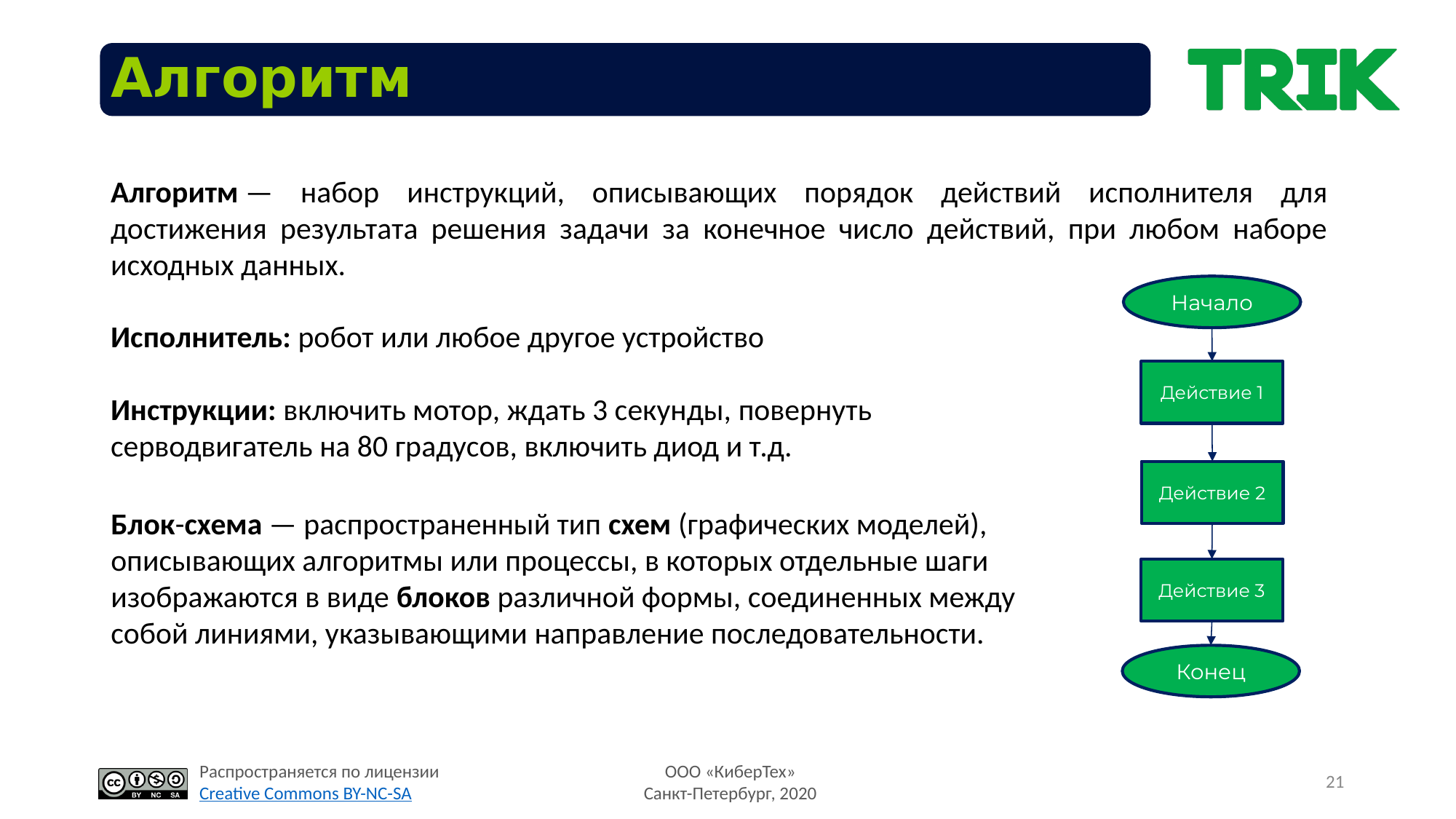

Алгоритм
Алгоритм — набор инструкций, описывающих порядок действий исполнителя для достижения результата решения задачи за конечное число действий, при любом наборе исходных данных.
Начало
Исполнитель: робот или любое другое устройство

Инструкции: включить мотор, ждать 3 секунды, повернуть серводвигатель на 80 градусов, включить диод и т.д.

Действие 1

Действие 2
Блок-схема — распространенный тип схем (графических моделей), описывающих алгоритмы или процессы, в которых отдельные шаги изображаются в виде блоков различной формы, соединенных между собой линиями, указывающими направление последовательности.

Действие 3

Конец
21